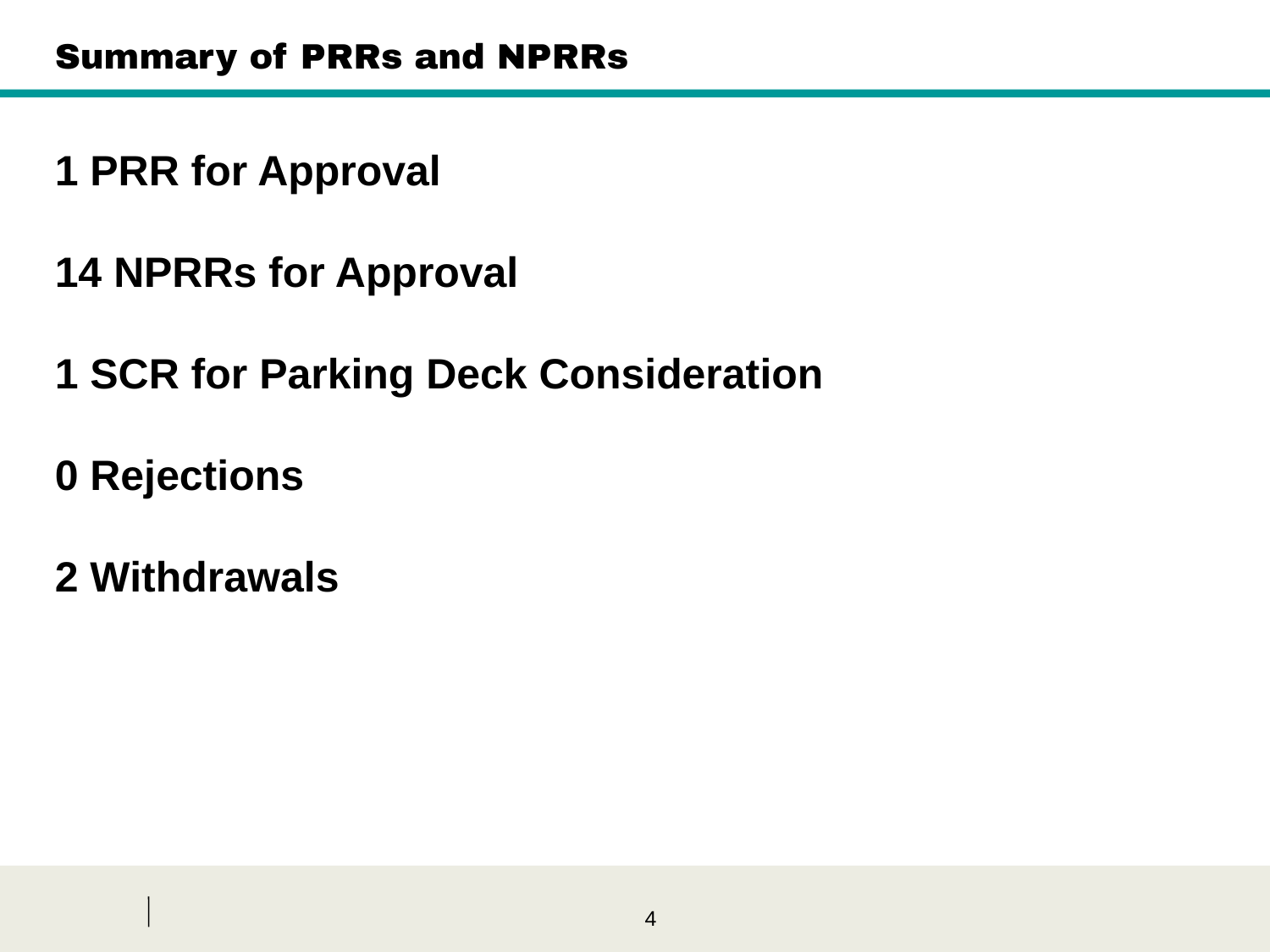

Summary of PRRs and NPRRs
1 PRR for Approval

14 NPRRs for Approval

1 SCR for Parking Deck Consideration

0 Rejections

2 Withdrawals